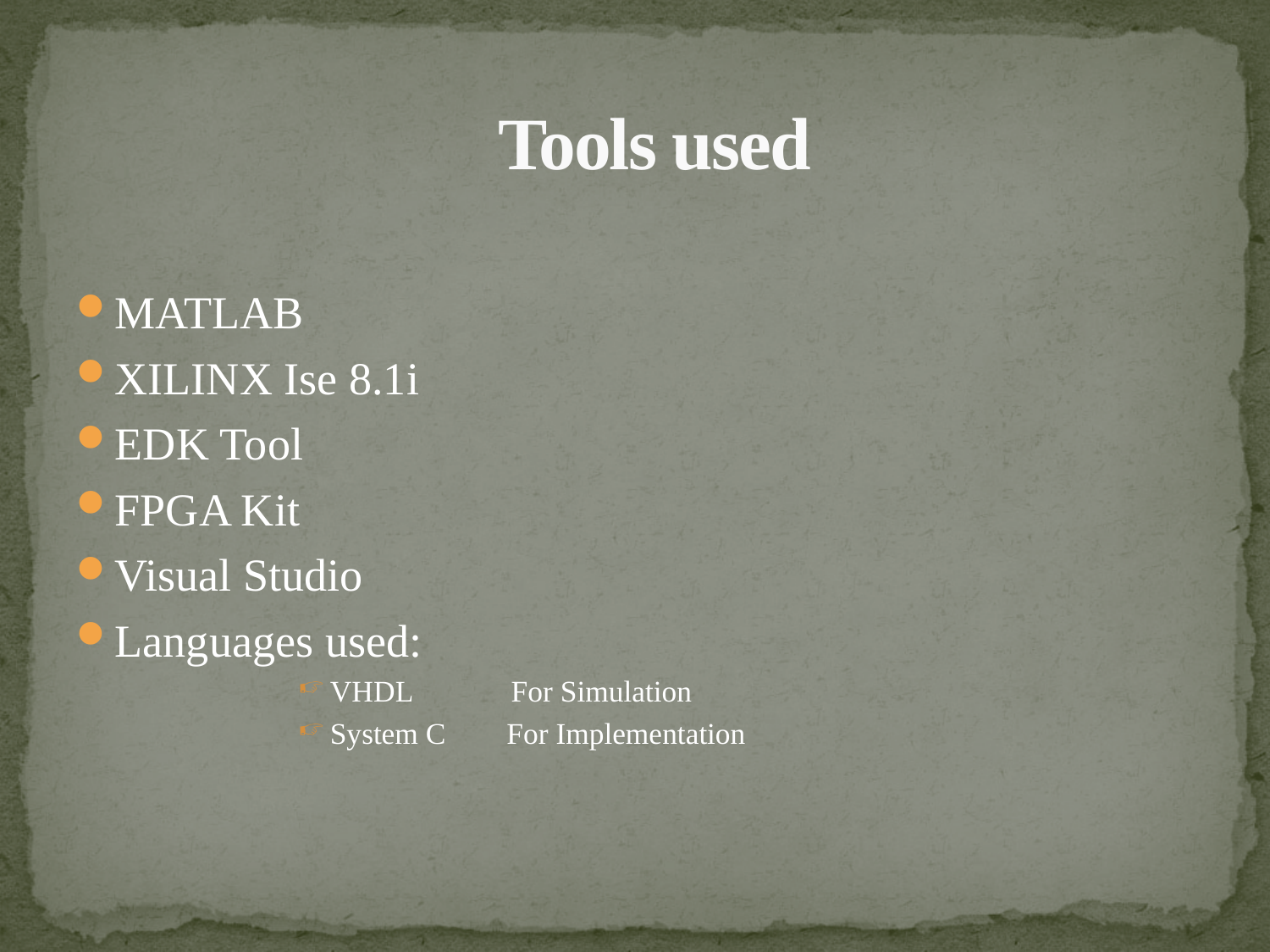

# Tools used

MATLAB
XILINX Ise 8.1i
EDK Tool
FPGA Kit
Visual Studio
Languages used:
VHDL             For Simulation
System C        For Implementation